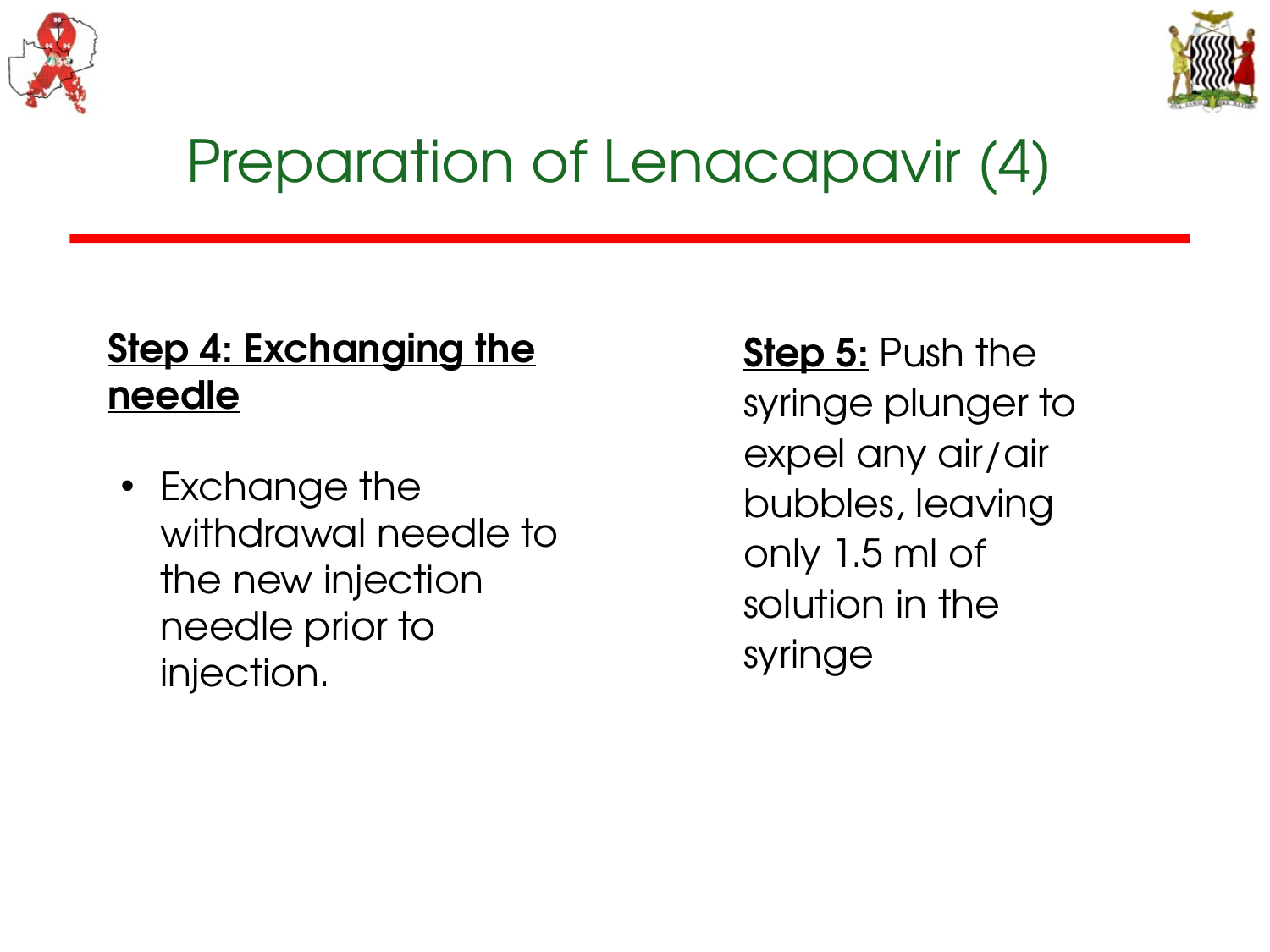

# Preparation of Lenacapavir (4)
Step 4: Exchanging the needle
Step 5: Push the syringe plunger to expel any air/air bubbles, leaving only 1.5 ml of solution in the syringe
Exchange the withdrawal needle to the new injection needle prior to injection.